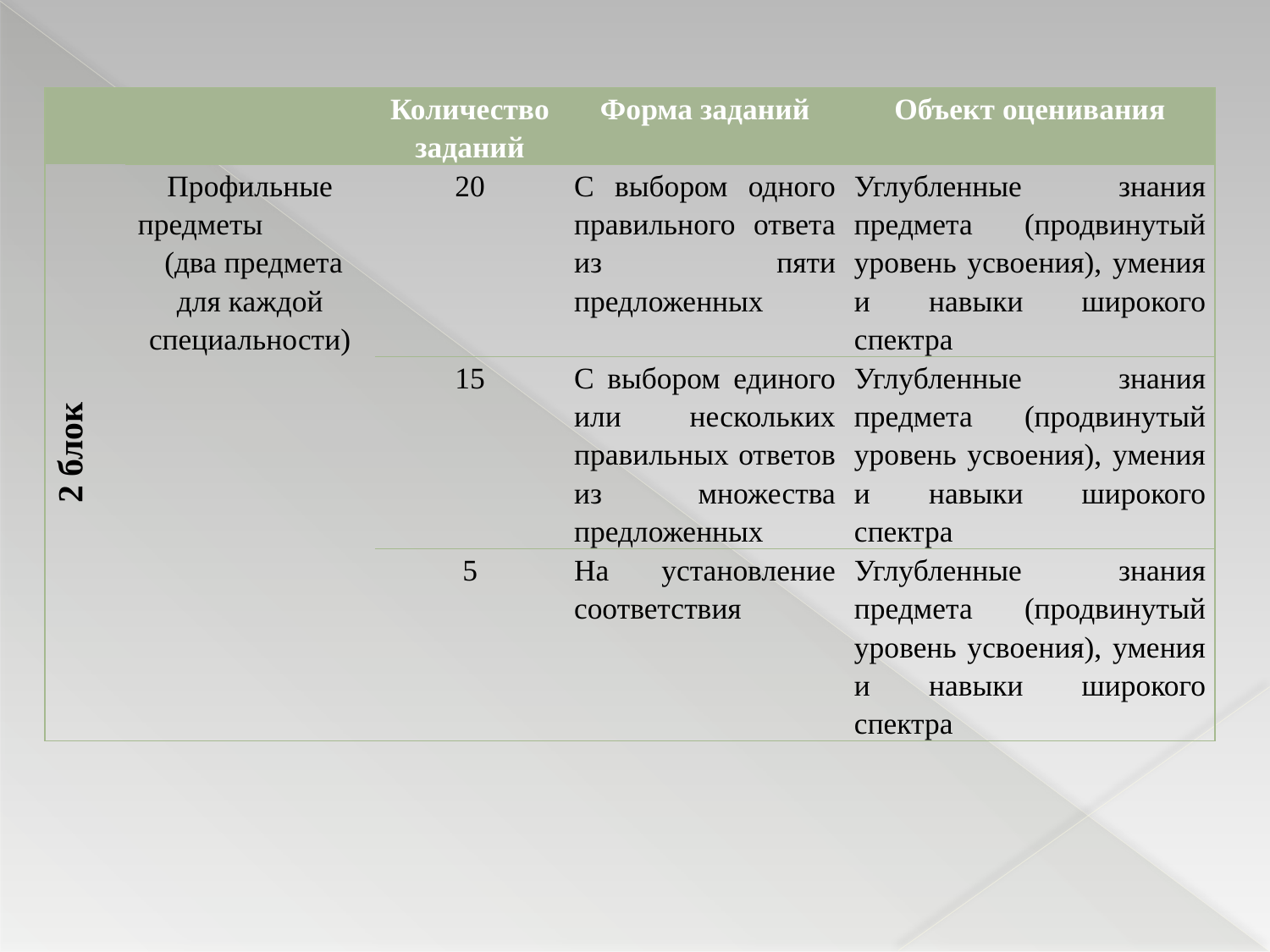

|  |  | Количество заданий | Форма заданий | Объект оценивания |
| --- | --- | --- | --- | --- |
| 2 блок | Профильные предметы (два предмета для каждой специальности) | 20 | С выбором одного правильного ответа из пяти предложенных | Углубленные знания предмета (продвинутый уровень усвоения), умения и навыки широкого спектра |
|  |  | 15 | С выбором единого или нескольких правильных ответов из множества предложенных | Углубленные знания предмета (продвинутый уровень усвоения), умения и навыки широкого спектра |
|  |  | 5 | На установление соответствия | Углубленные знания предмета (продвинутый уровень усвоения), умения и навыки широкого спектра |